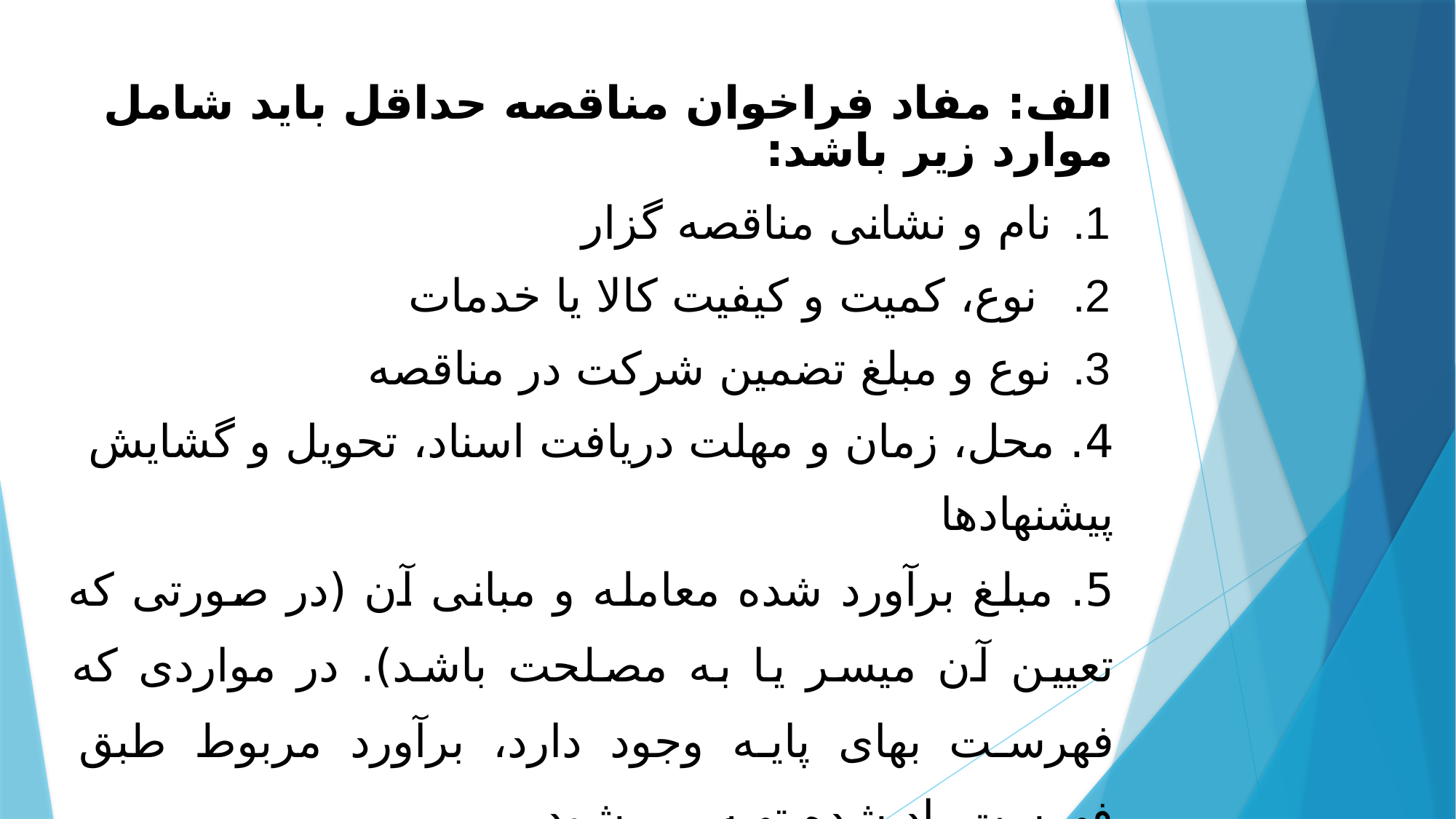

الف: مفاد فراخوان مناقصه حداقل باید شامل موارد زیر باشد:
نام و نشانی مناقصه گزار
 نوع، کمیت و کیفیت کالا یا خدمات
نوع و مبلغ تضمین شرکت در مناقصه
4. محل، زمان و مهلت دریافت اسناد، تحویل و گشایش پیشنهادها
5. مبلغ برآورد شده معامله و مبانی آن (در صورتی که تعیین آن میسر یا به مصلحت باشد). در مواردی که فهرست بهای پایه وجود دارد، برآورد مربوط طبق فهرست یاد شده تهیه می شود.
 					(بند الف ماده 63 آئین نامه مالی و معاملاتی)